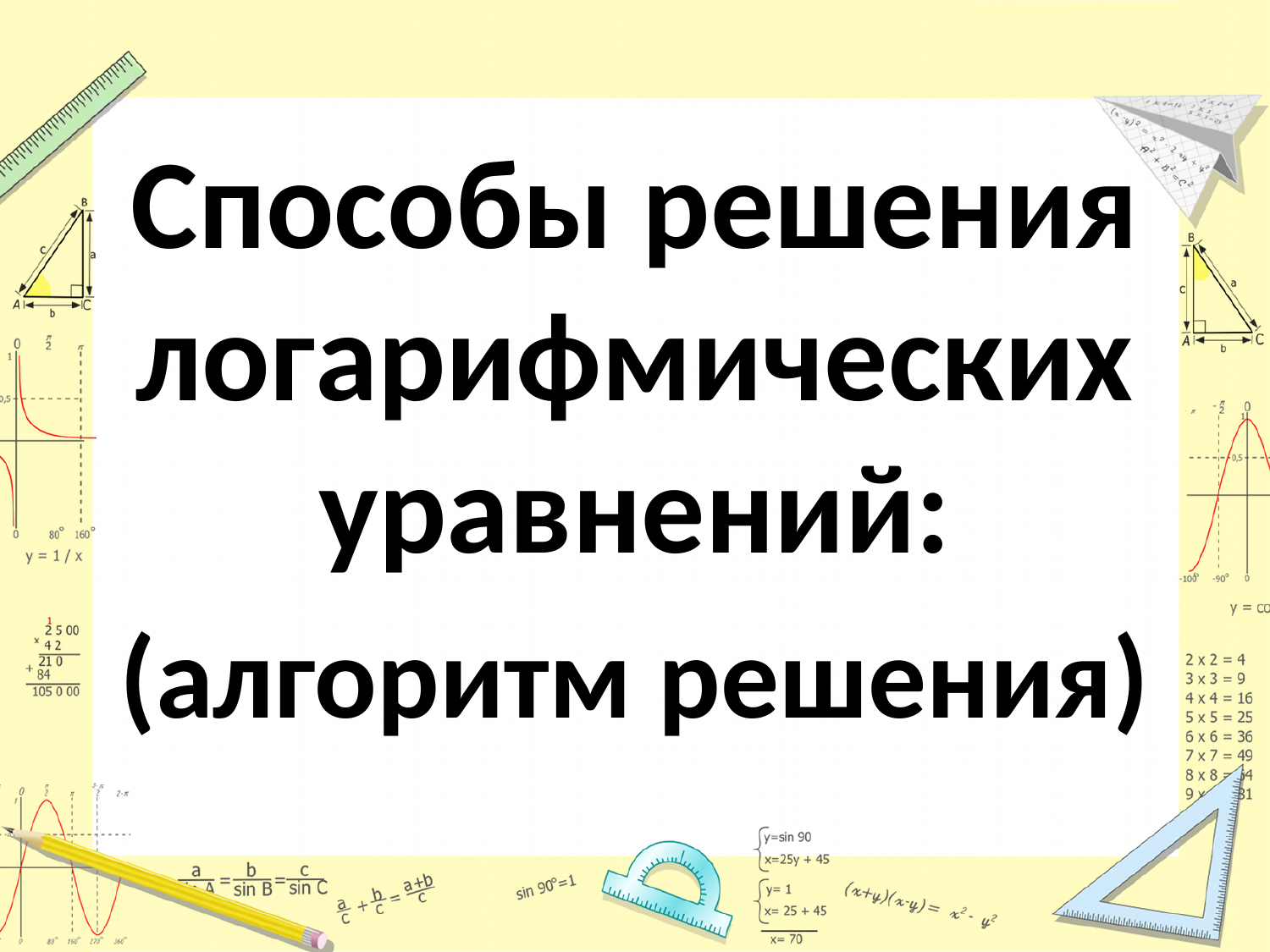

#
Способы решения логарифмических уравнений:
(алгоритм решения)